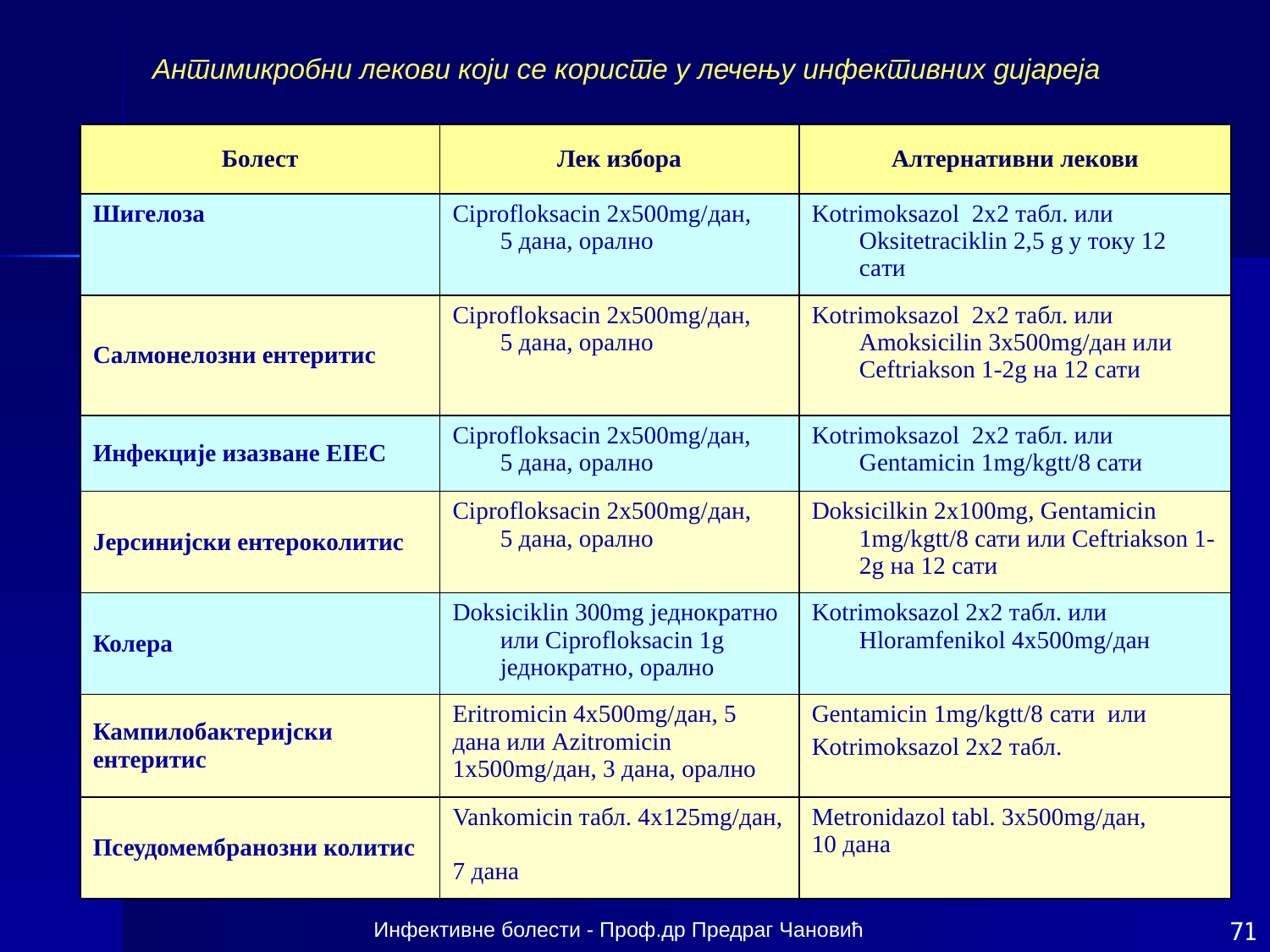

Антимикробни лекови који се користе у лечењу инфективних дијареја
| Болест | Лек избора | Алтернативни лекови |
| --- | --- | --- |
| Шигелоза | Ciprofloksacin 2x500mg/дан, 5 дана, орално | Kotrimoksazol 2x2 табл. или Oksitetraciklin 2,5 g у току 12 сати |
| Салмонелозни ентеритис | Ciprofloksacin 2x500mg/дан, 5 дана, орално | Kotrimoksazol 2x2 табл. или Amoksicilin 3x500mg/дан или Ceftriakson 1-2g на 12 сати |
| Инфекције изазване EIEC | Ciprofloksacin 2x500mg/дан, 5 дана, орално | Kotrimoksazol 2x2 табл. или Gentamicin 1mg/kgtt/8 сати |
| Јерсинијски ентероколитис | Ciprofloksacin 2x500mg/дан, 5 дана, орално | Doksicilkin 2x100mg, Gentamicin 1mg/kgtt/8 сати или Ceftriakson 1-2g на 12 сати |
| Колера | Doksiciklin 300mg једнократно или Ciprofloksacin 1g једнократно, орално | Kotrimoksazol 2x2 табл. или Hloramfenikol 4x500mg/дан |
| Кампилобактеријски ентеритис | Eritromicin 4x500mg/дан, 5 дана или Azitromicin 1x500mg/дан, 3 дана, орално | Gentamicin 1mg/kgtt/8 сати или Kotrimoksazol 2x2 табл. |
| Псеудомембранозни колитис | Vankomicin табл. 4x125mg/дан, 7 дана | Metronidazol tabl. 3x500mg/дан, 10 дана |

Инфективне болести - Проф.др Предраг Чановић
71